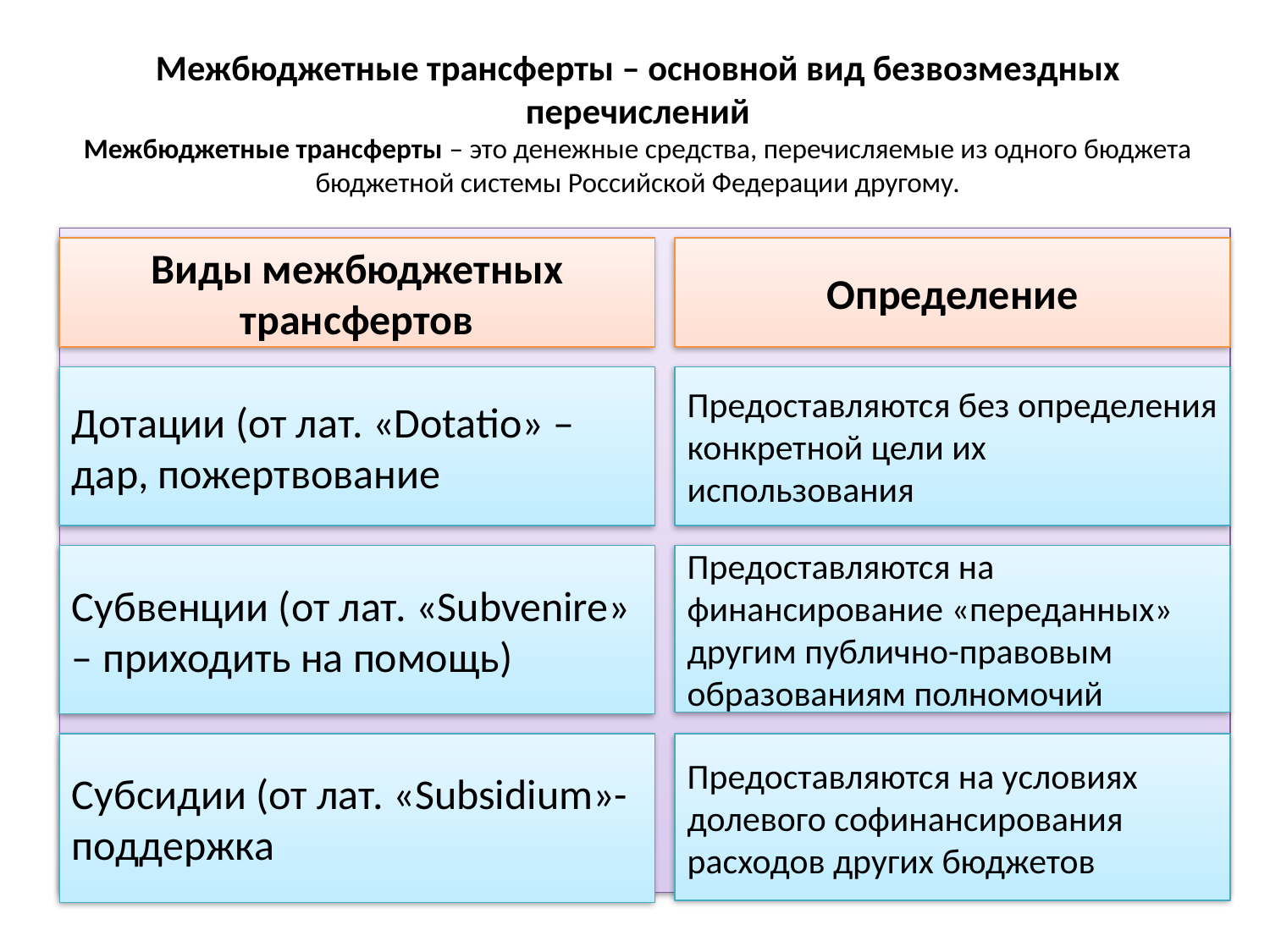

# Межбюджетные трансферты – основной вид безвозмездных перечислений Межбюджетные трансферты – это денежные средства, перечисляемые из одного бюджета бюджетной системы Российской Федерации другому.

Виды межбюджетных трансфертов
Определение
Дотации (от лат. «Dotatio» – дар, пожертвование
Предоставляются без определения конкретной цели их использования
Субвенции (от лат. «Subvenire» – приходить на помощь)
Предоставляются на финансирование «переданных» другим публично-правовым образованиям полномочий
Субсидии (от лат. «Subsidium»- поддержка
Предоставляются на условиях долевого софинансирования расходов других бюджетов